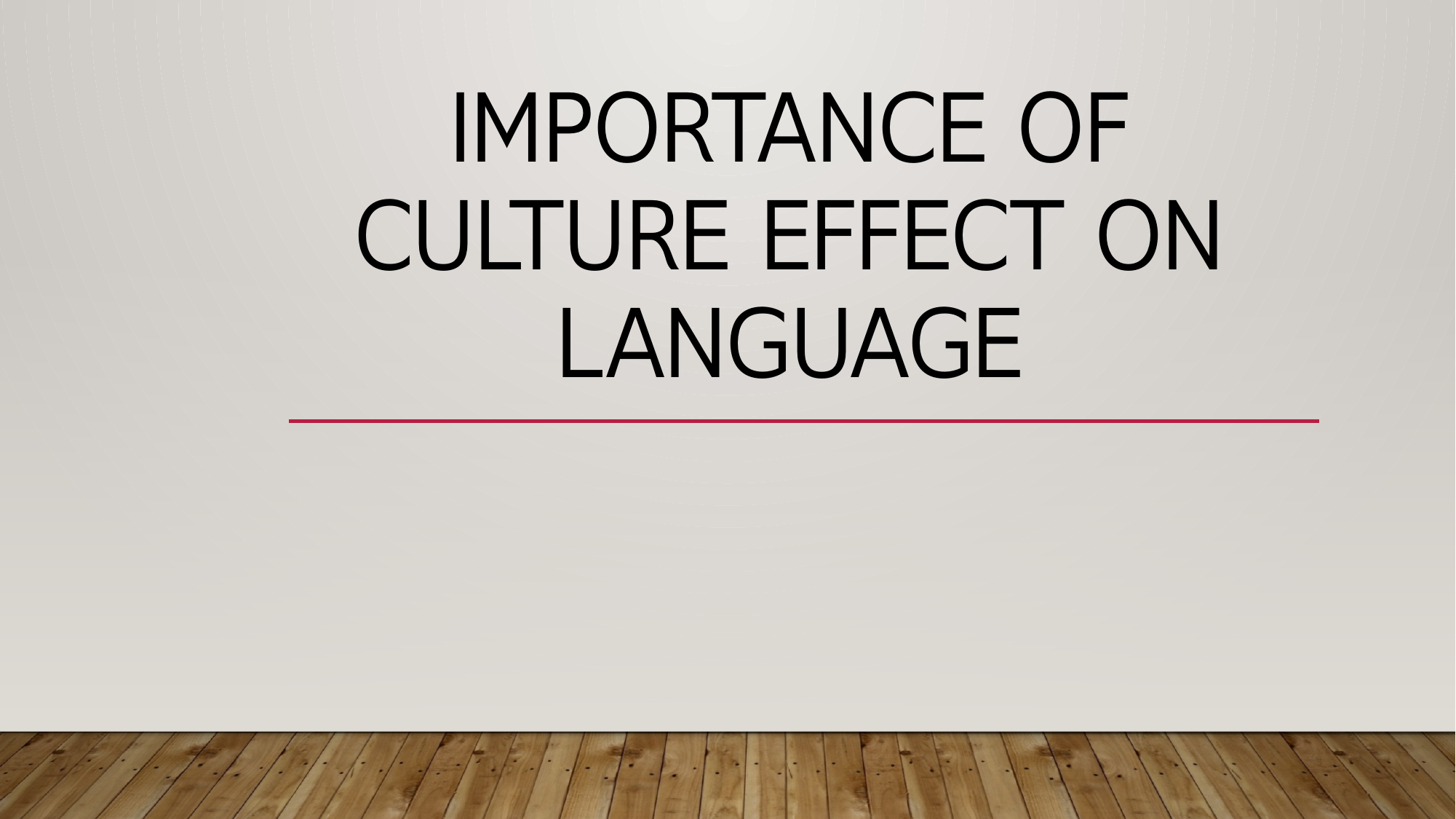

# IMPORTANCE OF CULTURE EFFECT ON LANGUAGE